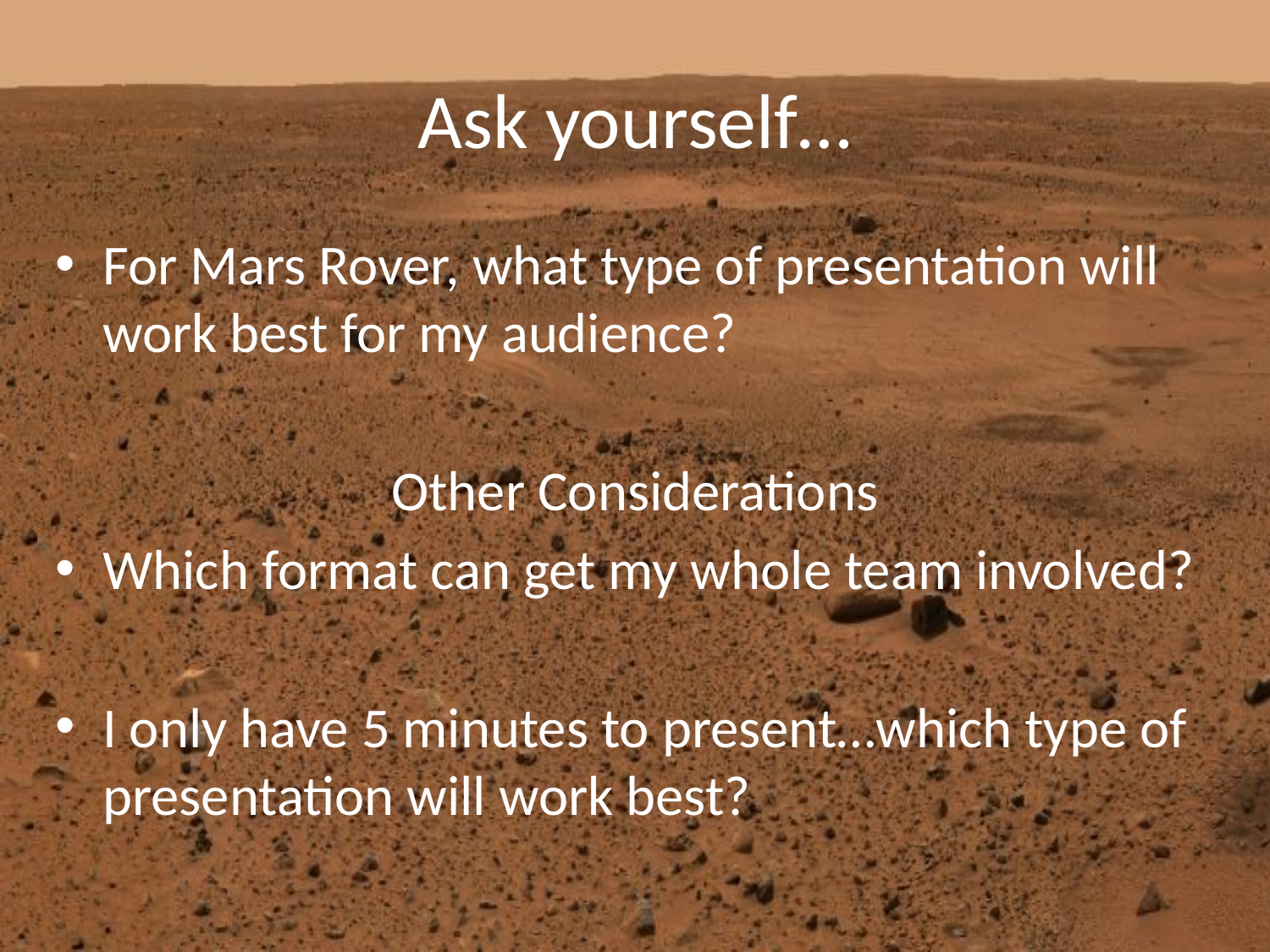

# Ask yourself…
For Mars Rover, what type of presentation will work best for my audience?

Other Considerations
Which format can get my whole team involved?

I only have 5 minutes to present…which type of presentation will work best?